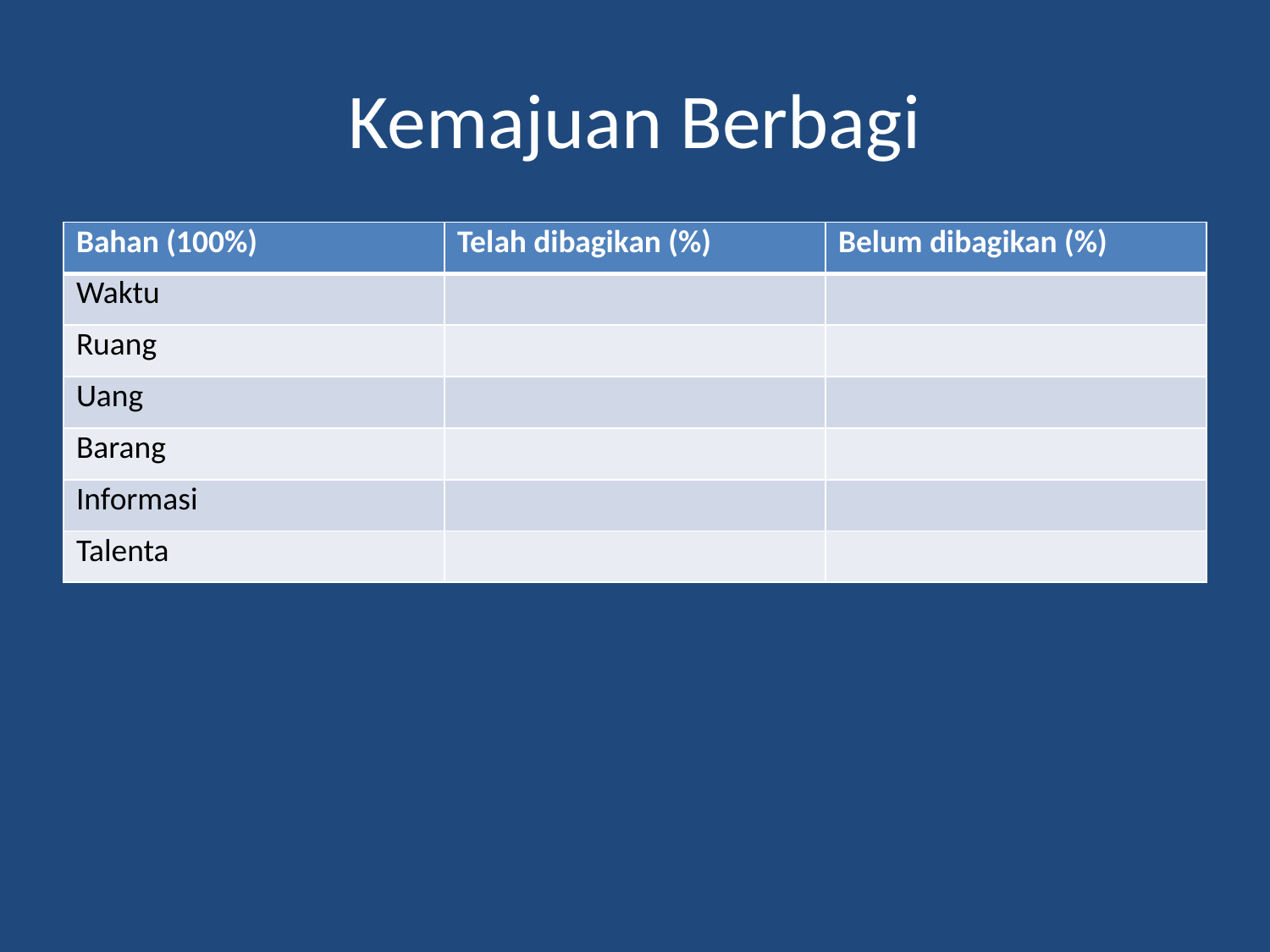

# Kemajuan Berbagi
| Bahan (100%) | Telah dibagikan (%) | Belum dibagikan (%) |
| --- | --- | --- |
| Waktu |  |  |
| Ruang |  |  |
| Uang |  |  |
| Barang |  |  |
| Informasi |  |  |
| Talenta |  |  |